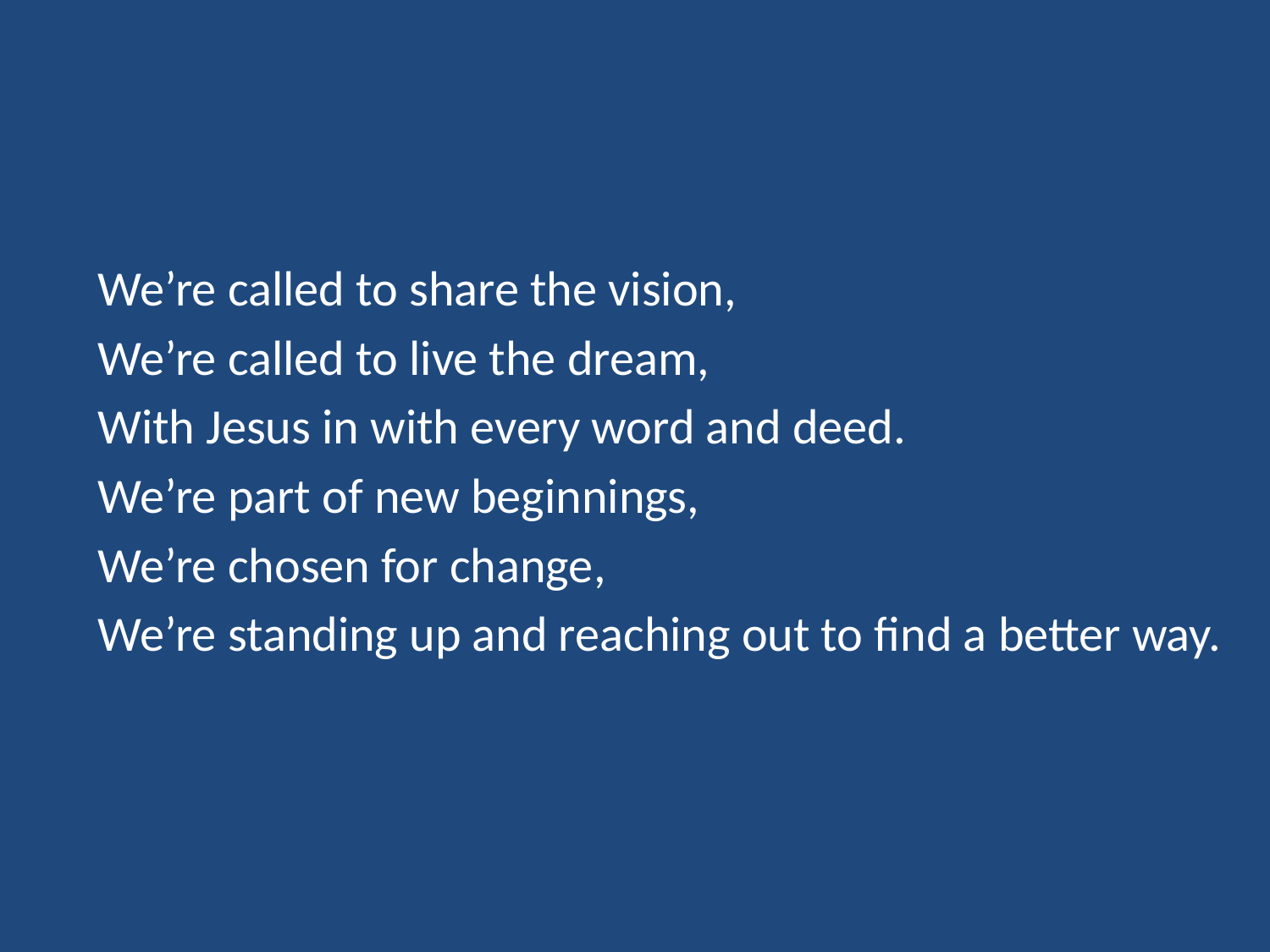

We’re called to share the vision,
We’re called to live the dream,
With Jesus in with every word and deed.
We’re part of new beginnings,
We’re chosen for change,
We’re standing up and reaching out to find a better way.